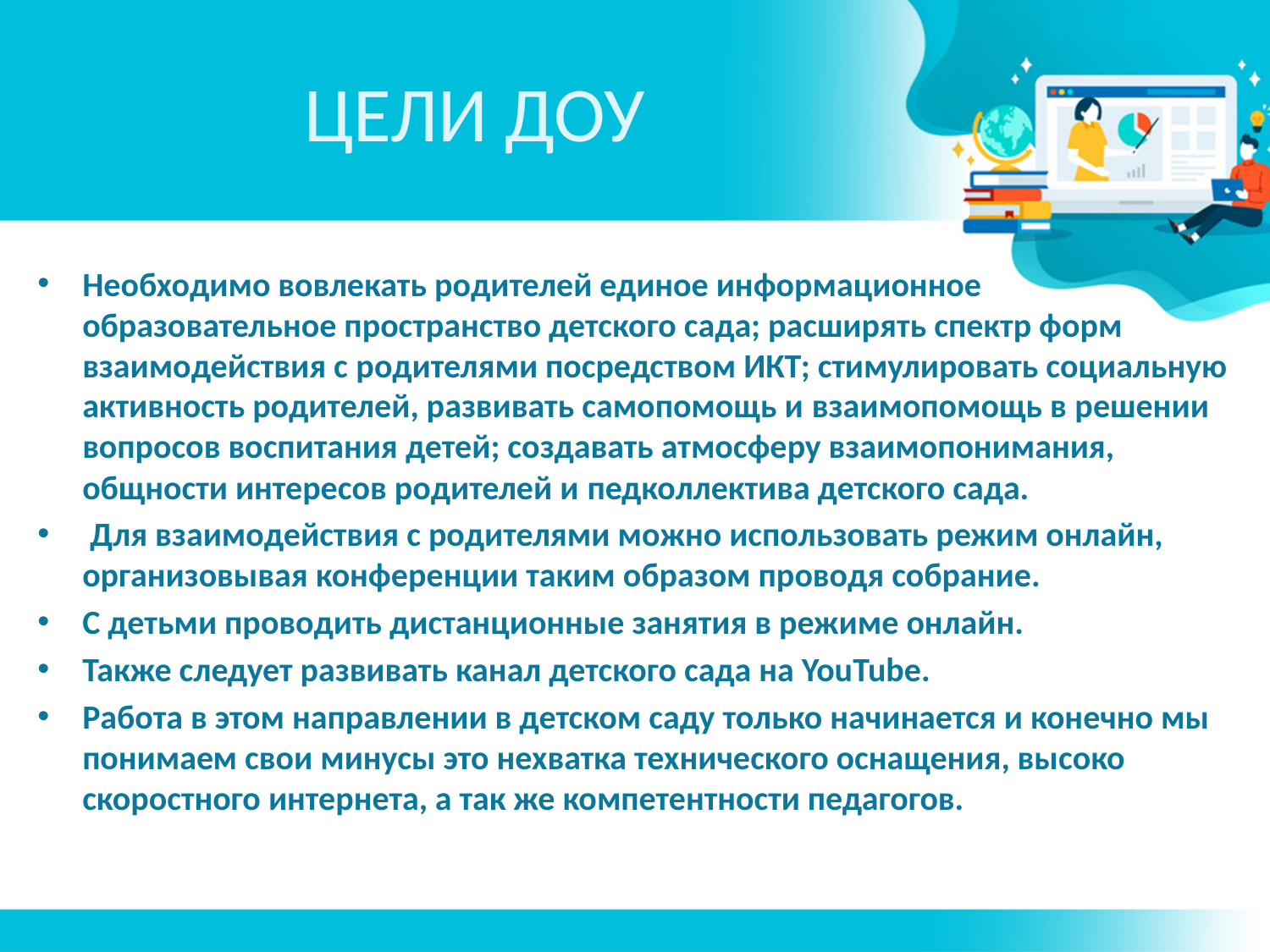

# ЦЕЛИ ДОУ
Необходимо вовлекать родителей единое информационное образовательное пространство детского сада; расширять спектр форм взаимодействия с родителями посредством ИКТ; стимулировать социальную активность родителей, развивать самопомощь и взаимопомощь в решении вопросов воспитания детей; создавать атмосферу взаимопонимания, общности интересов родителей и педколлектива детского сада.
 Для взаимодействия с родителями можно использовать режим онлайн, организовывая конференции таким образом проводя собрание.
С детьми проводить дистанционные занятия в режиме онлайн.
Также следует развивать канал детского сада на YouTube.
Работа в этом направлении в детском саду только начинается и конечно мы понимаем свои минусы это нехватка технического оснащения, высоко скоростного интернета, а так же компетентности педагогов.